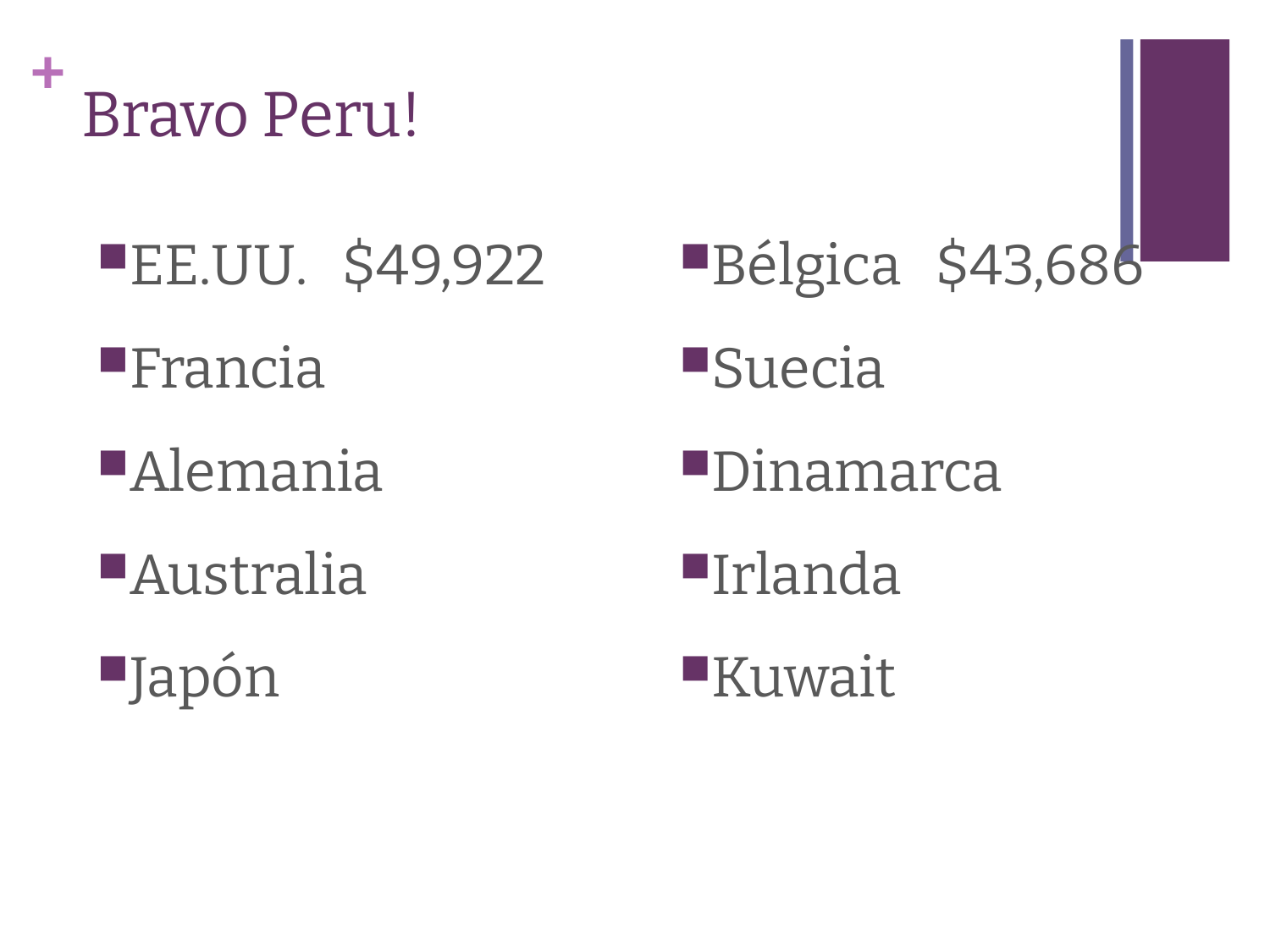

# Bravo Peru!
EE.UU.   $49,922
Francia
Alemania
Australia
Japón
Bélgica   $43,686
Suecia
Dinamarca
Irlanda
Kuwait